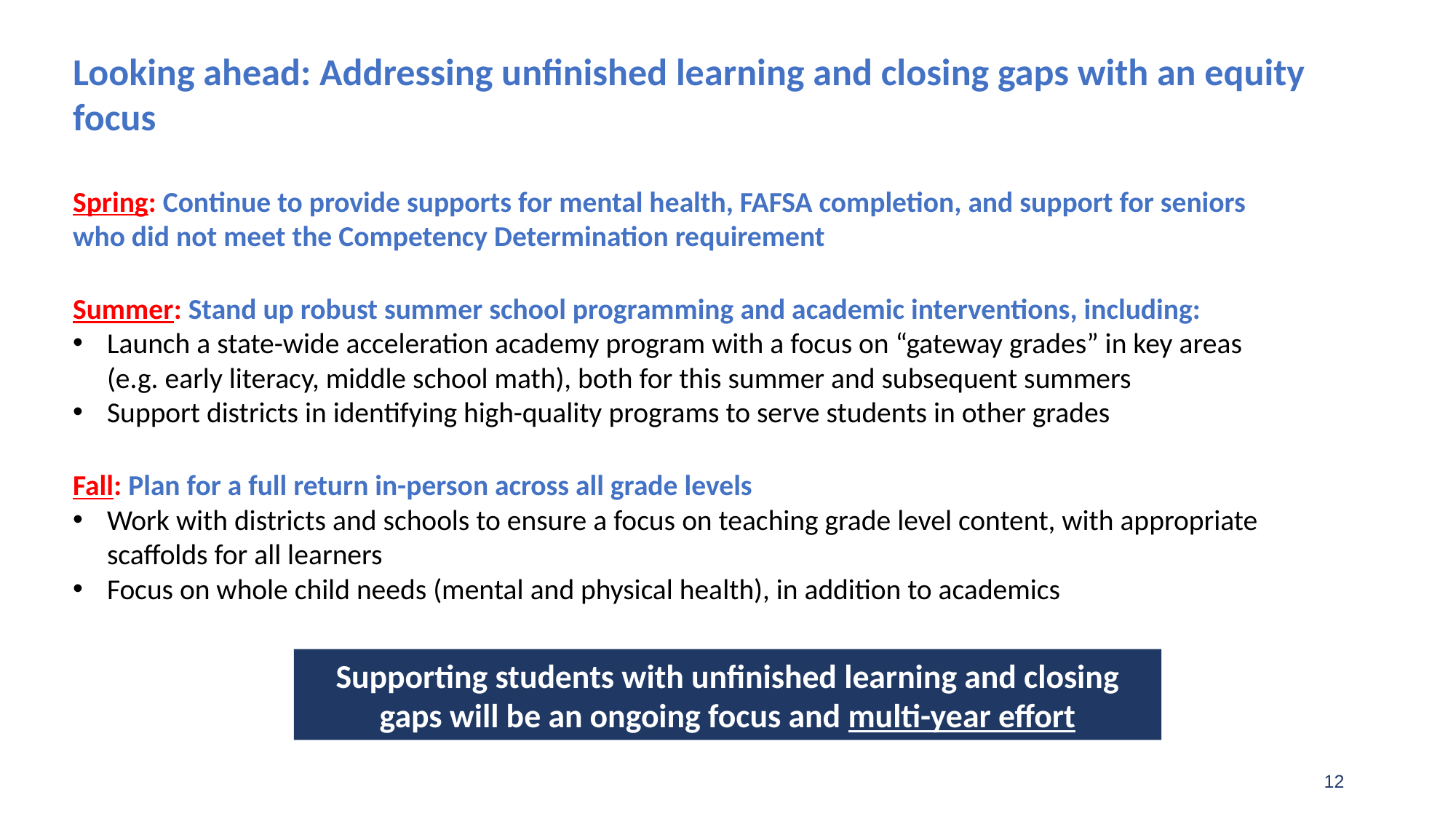

# Looking ahead: Addressing unfinished learning and closing gaps with an equity focus
Looking ahead: Addressing unfinished learning and closing gaps with an equity focus
Spring: Continue to provide supports for mental health, FAFSA completion, and support for seniors who did not meet the Competency Determination requirement

Summer: Stand up robust summer school programming and academic interventions, including:
Launch a state-wide acceleration academy program with a focus on “gateway grades” in key areas (e.g. early literacy, middle school math), both for this summer and subsequent summers
Support districts in identifying high-quality programs to serve students in other grades

Fall: Plan for a full return in-person across all grade levels
Work with districts and schools to ensure a focus on teaching grade level content, with appropriate scaffolds for all learners
Focus on whole child needs (mental and physical health), in addition to academics
Supporting students with unfinished learning and closing gaps will be an ongoing focus and multi-year effort
12